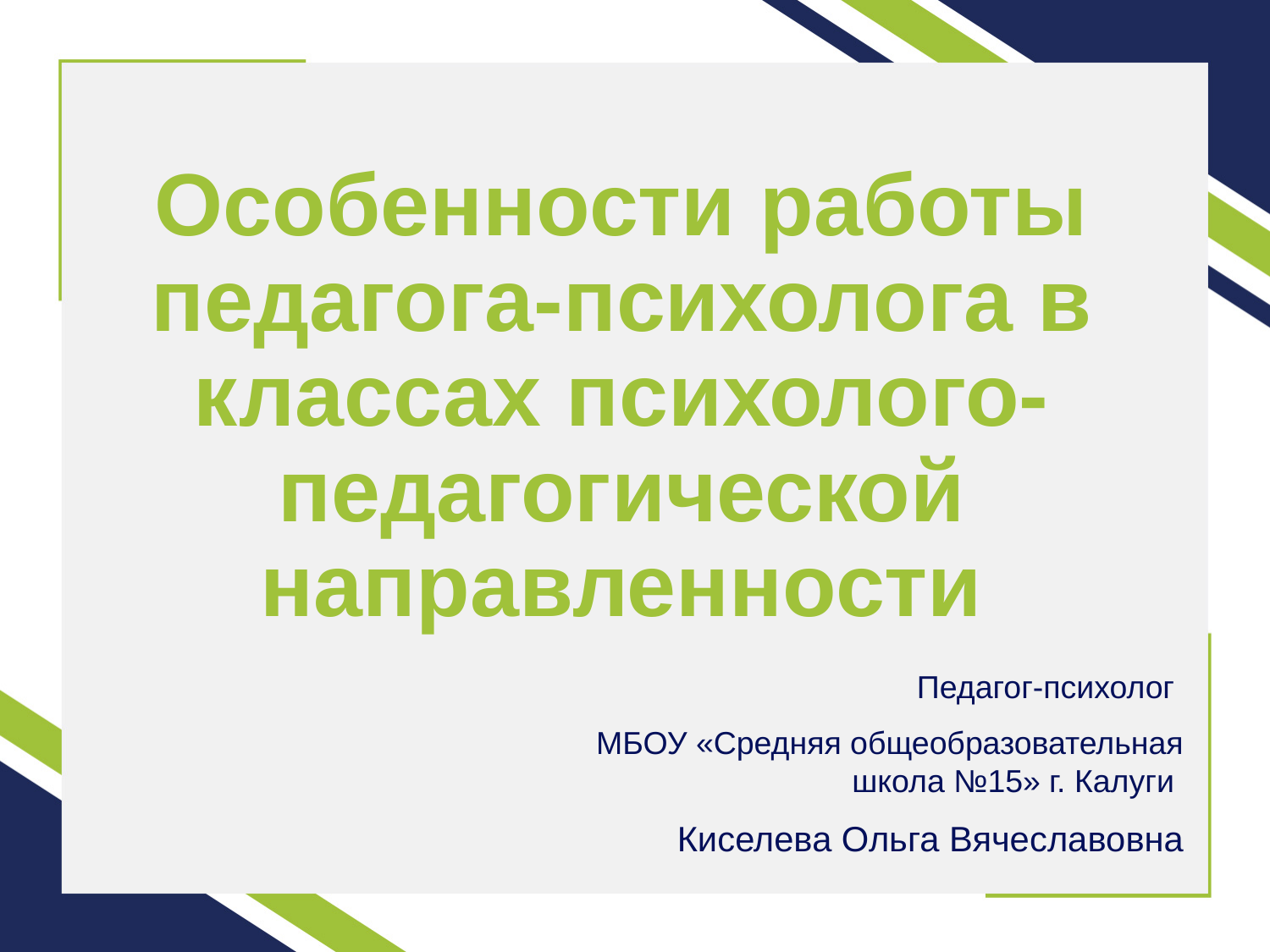

# Особенности работы педагога-психолога в классах психолого-педагогической направленности
Педагог-психолог
МБОУ «Средняя общеобразовательная школа №15» г. Калуги
Киселева Ольга Вячеславовна